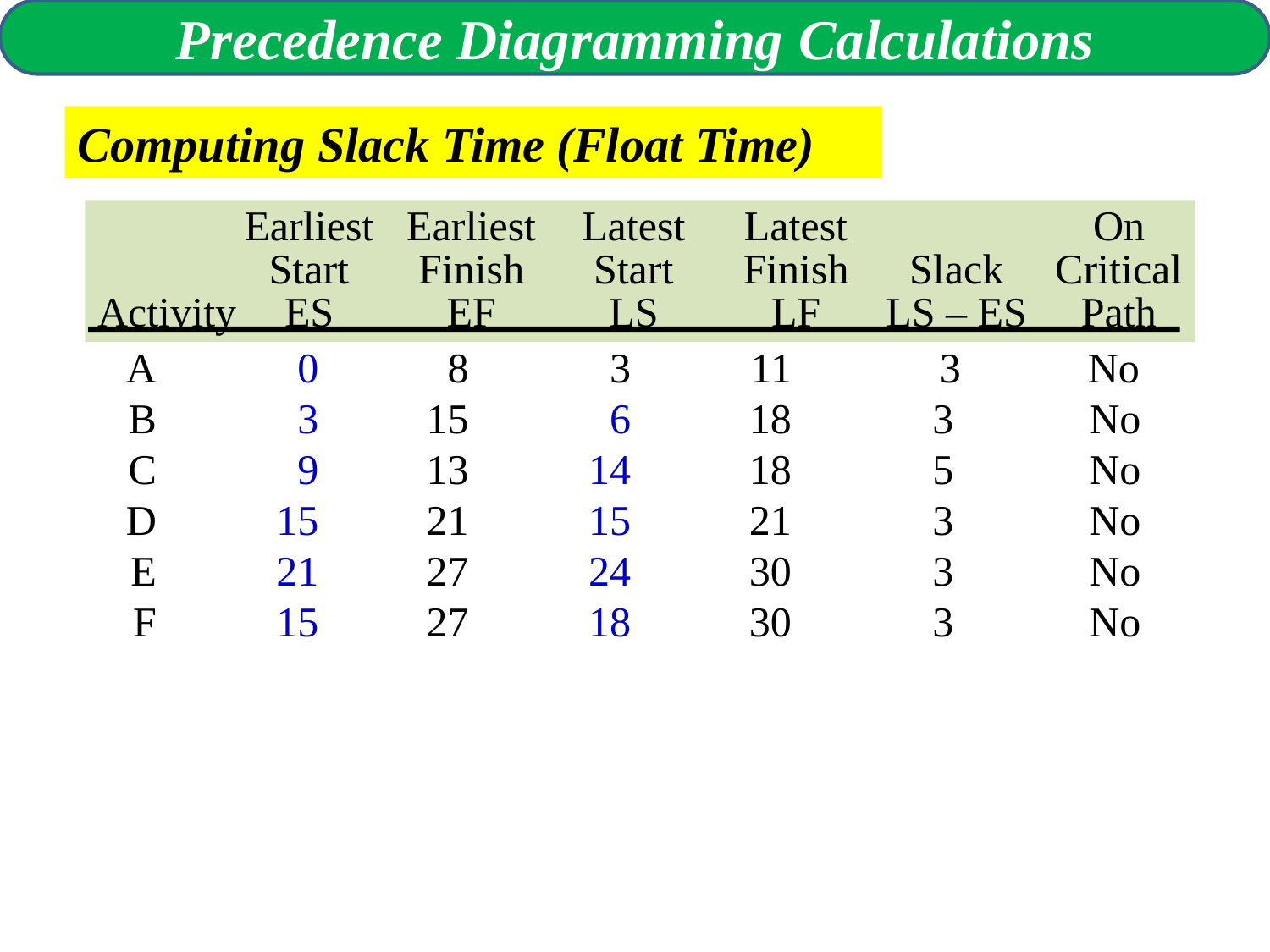

Precedence Diagramming Calculations
Computing Slack Time (Float Time)
		Earliest	Earliest	Latest	Latest		On
		Start	Finish	Start	Finish	Slack	Critical
	Activity	ES	EF	LS	LF	LS – ES	Path

	A	0	8	3	11	              3            No
	B	3	15	6	18	3	 No
	C	9	13	14	18	5	No
	D	15	21	15	21	3	No
	E	21	27	24	30	3	No
	F	15	27	18	30	3	 No